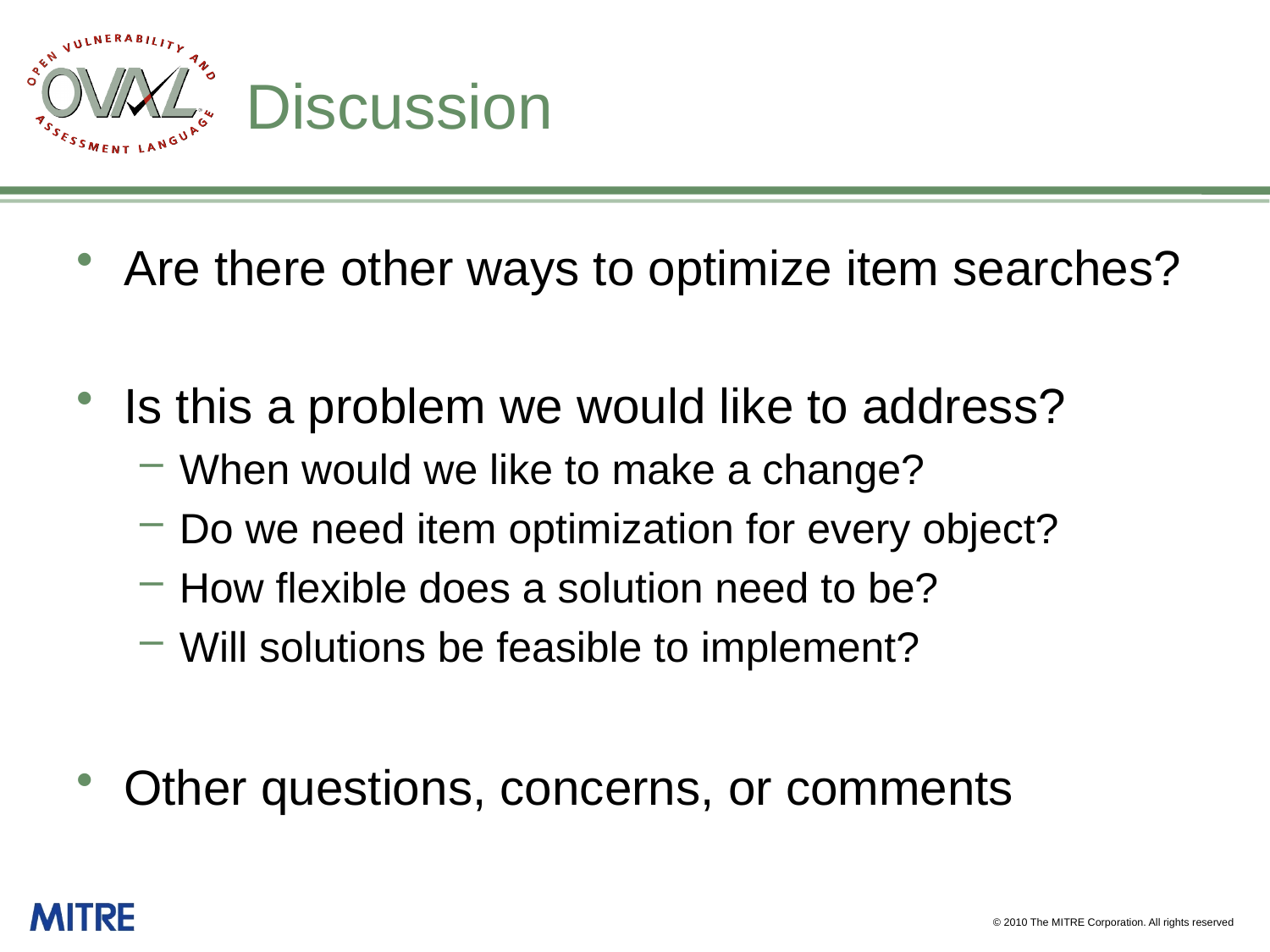

# Discussion
Are there other ways to optimize item searches?

Is this a problem we would like to address?
When would we like to make a change?
Do we need item optimization for every object?
How flexible does a solution need to be?
Will solutions be feasible to implement?

Other questions, concerns, or comments